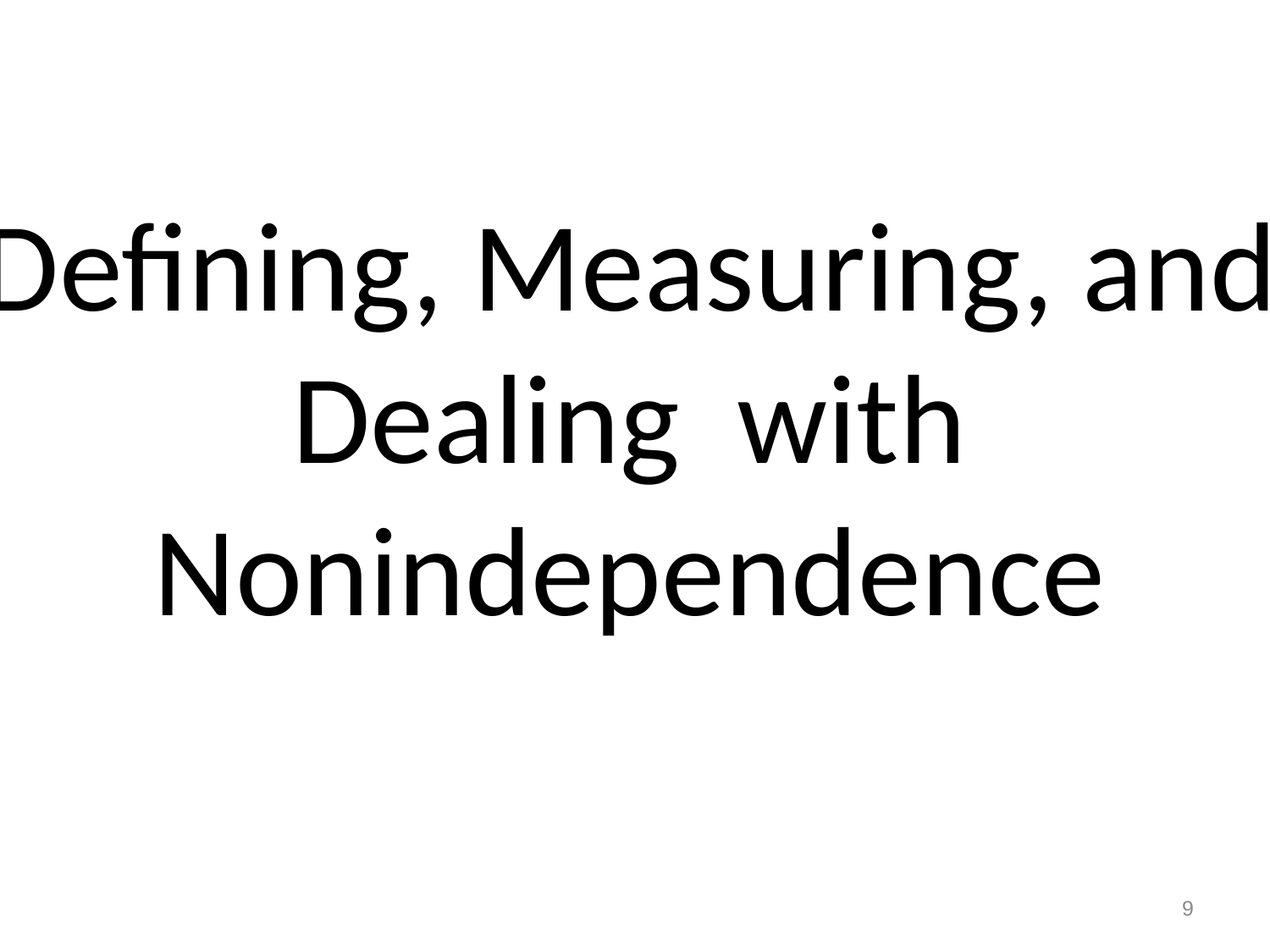

# Defining, Measuring, and Dealing  with Nonindependence
9